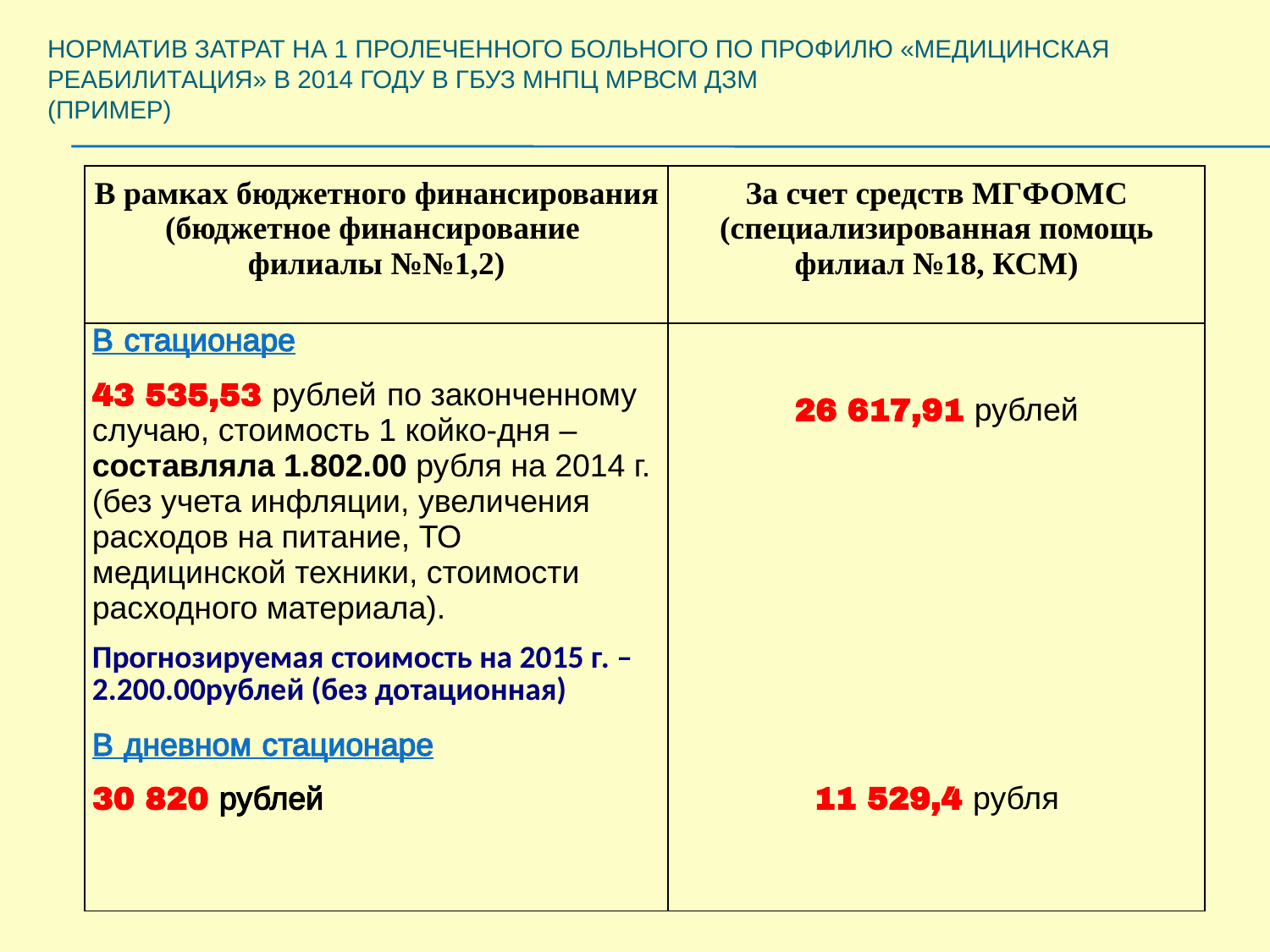

# Норматив затрат на 1 пролеченного больного по профилю «Медицинская реабилитация» в 2014 году в ГБУЗ МНПЦ МРВСМ ДЗМ (пример)
| В рамках бюджетного финансирования (бюджетное финансирование филиалы №№1,2) | За счет средств МГФОМС (специализированная помощь филиал №18, КСМ) |
| --- | --- |
| В стационаре 43 535,53 рублей по законченному случаю, стоимость 1 койко-дня – составляла 1.802.00 рубля на 2014 г. (без учета инфляции, увеличения расходов на питание, ТО медицинской техники, стоимости расходного материала). Прогнозируемая стоимость на 2015 г. – 2.200.00рублей (без дотационная) В дневном стационаре 30 820 рублей | 26 617,91 рублей 11 529,4 рубля |